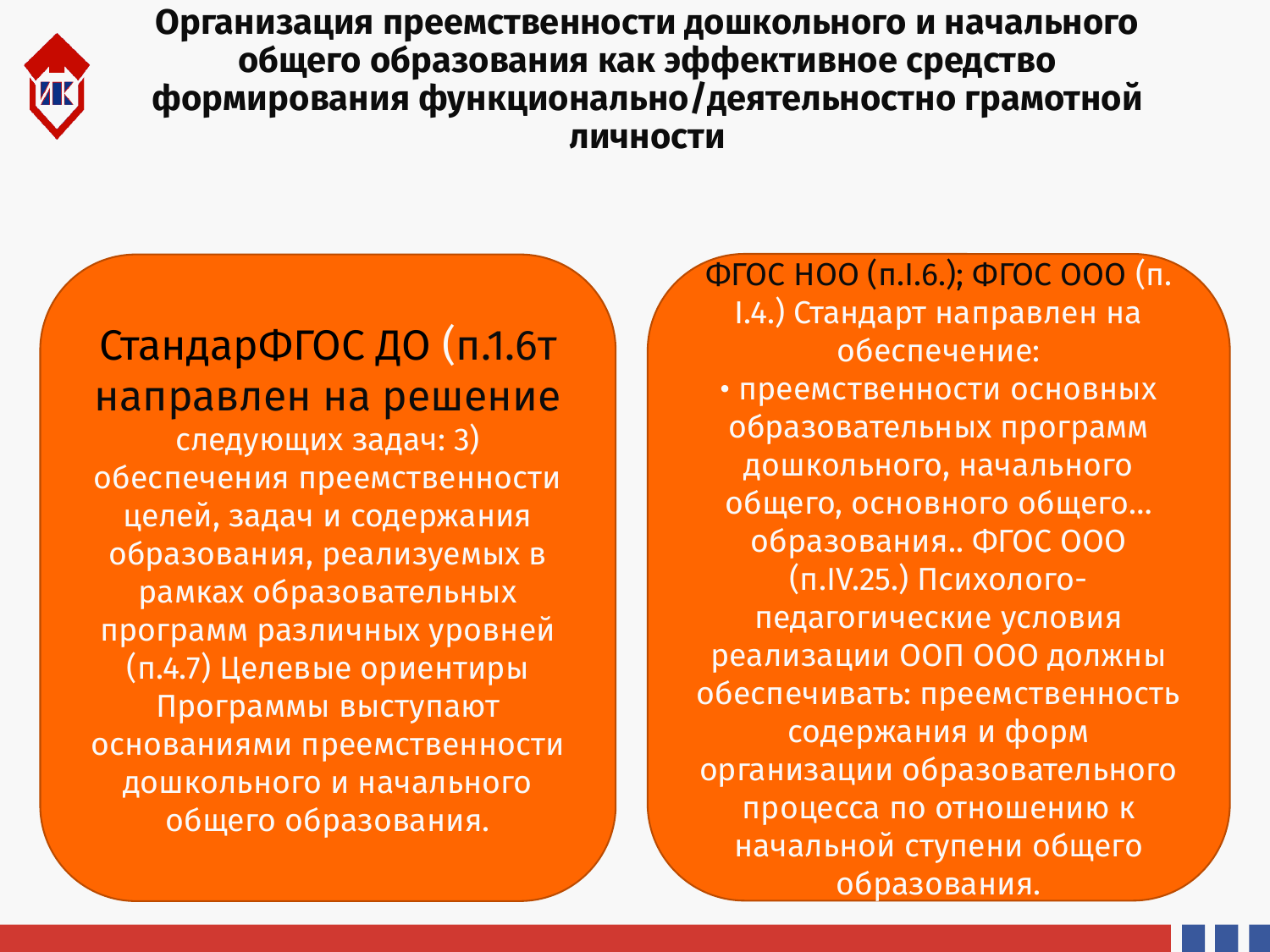

# Организация преемственности дошкольного и начального общего образования как эффективное средство формирования функционально/деятельностно грамотной личности

ФГОС НОО (п.I.6.); ФГОС ООО (п. I.4.) Стандарт направлен на обеспечение:
• преемственности основных образовательных программ дошкольного, начального общего, основного общего…образования.. ФГОС ООО (п.IV.25.) Психолого-педагогические условия реализации ООП ООО должны обеспечивать: преемственность содержания и форм организации образовательного процесса по отношению к начальной ступени общего образования.
СтандарФГОС ДО (п.1.6т направлен на решение следующих задач: 3) обеспечения преемственности целей, задач и содержания образования, реализуемых в рамках образовательных программ различных уровней (п.4.7) Целевые ориентиры Программы выступают основаниями преемственности дошкольного и начального общего образования.